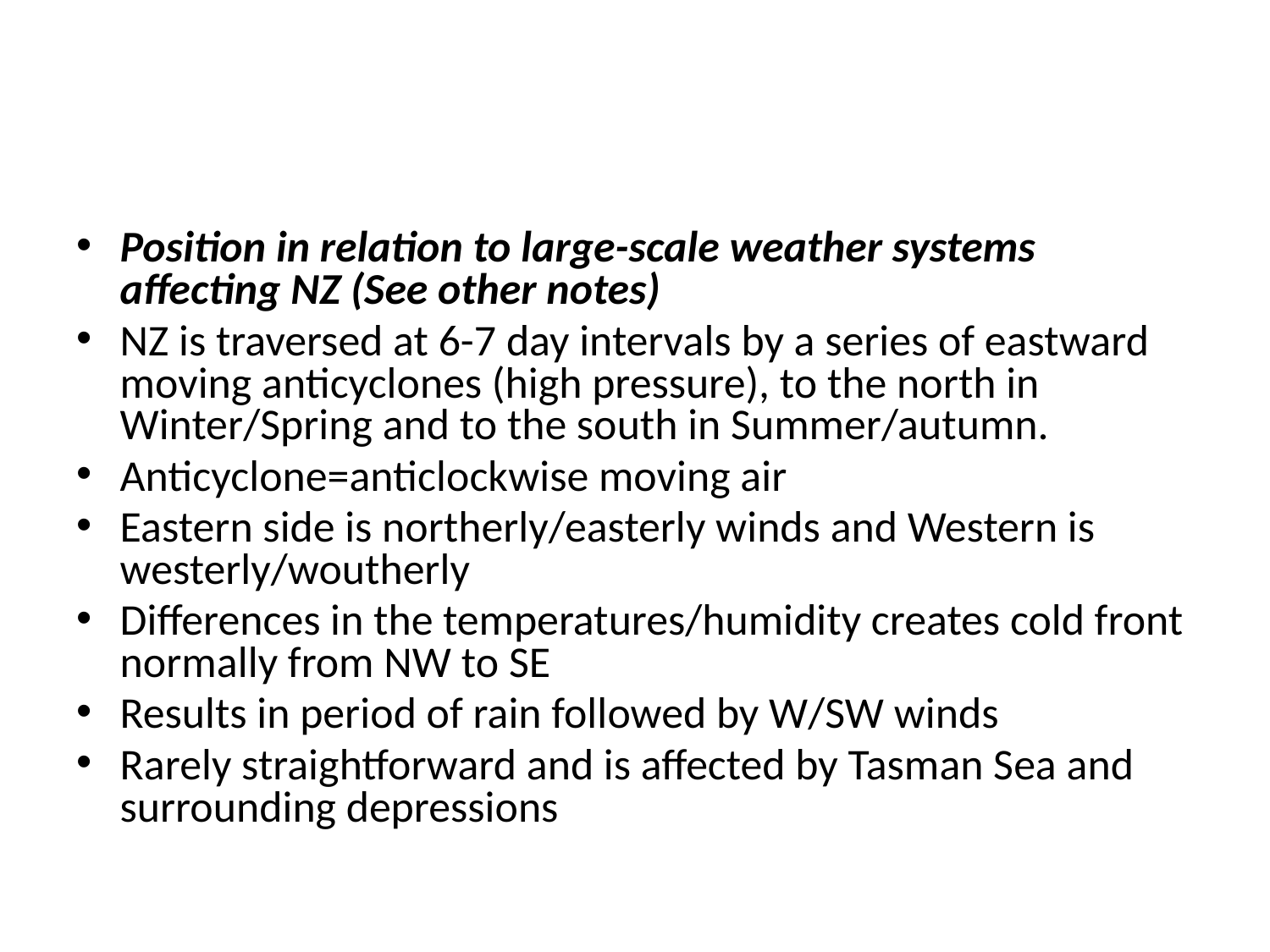

#
Position in relation to large-scale weather systems affecting NZ (See other notes)
NZ is traversed at 6-7 day intervals by a series of eastward moving anticyclones (high pressure), to the north in Winter/Spring and to the south in Summer/autumn.
Anticyclone=anticlockwise moving air
Eastern side is northerly/easterly winds and Western is westerly/woutherly
Differences in the temperatures/humidity creates cold front normally from NW to SE
Results in period of rain followed by W/SW winds
Rarely straightforward and is affected by Tasman Sea and surrounding depressions